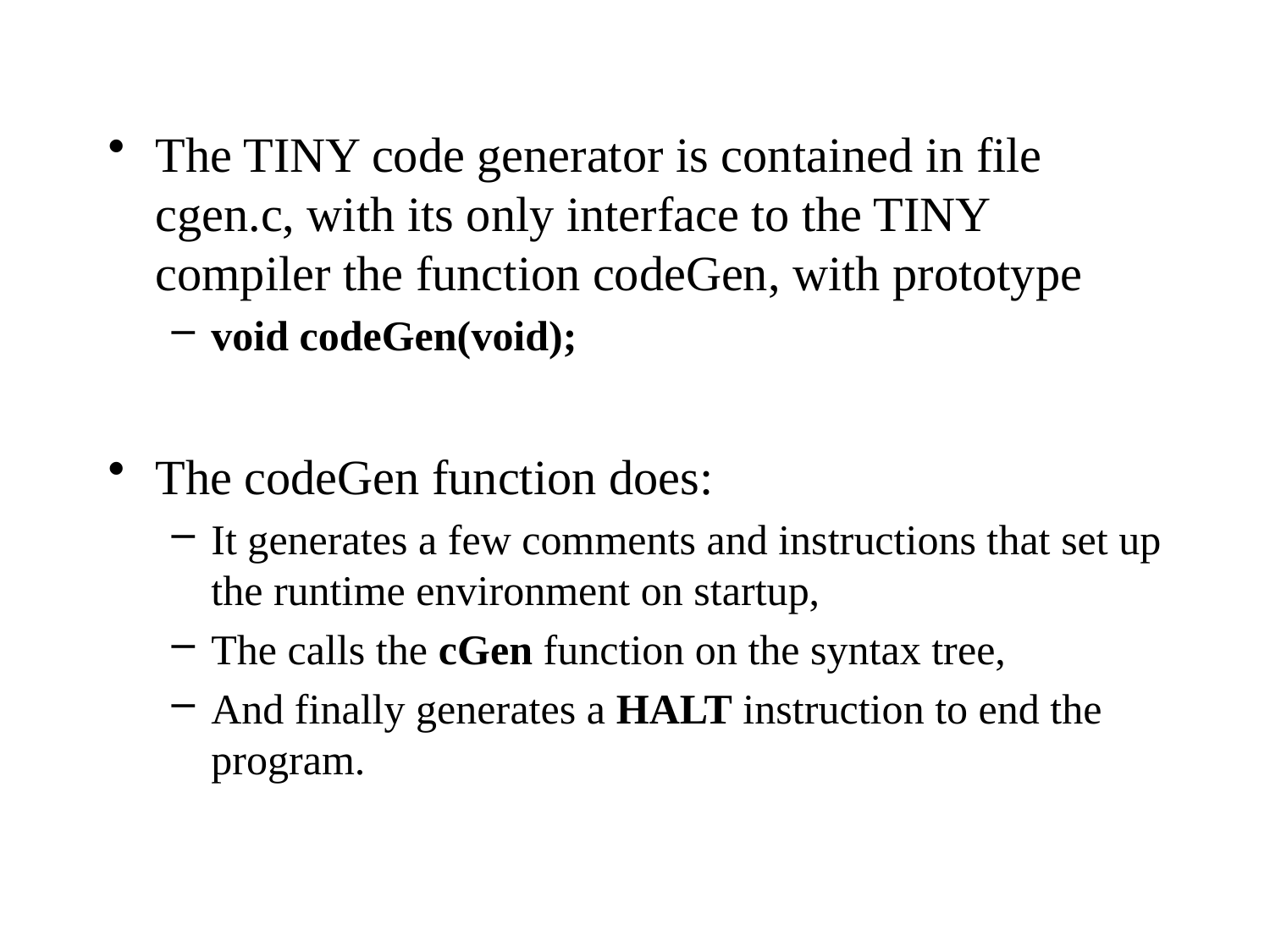

The TINY code generator is contained in file cgen.c, with its only interface to the TINY compiler the function codeGen, with prototype
void codeGen(void);

The codeGen function does:
It generates a few comments and instructions that set up the runtime environment on startup,
The calls the cGen function on the syntax tree,
And finally generates a HALT instruction to end the program.